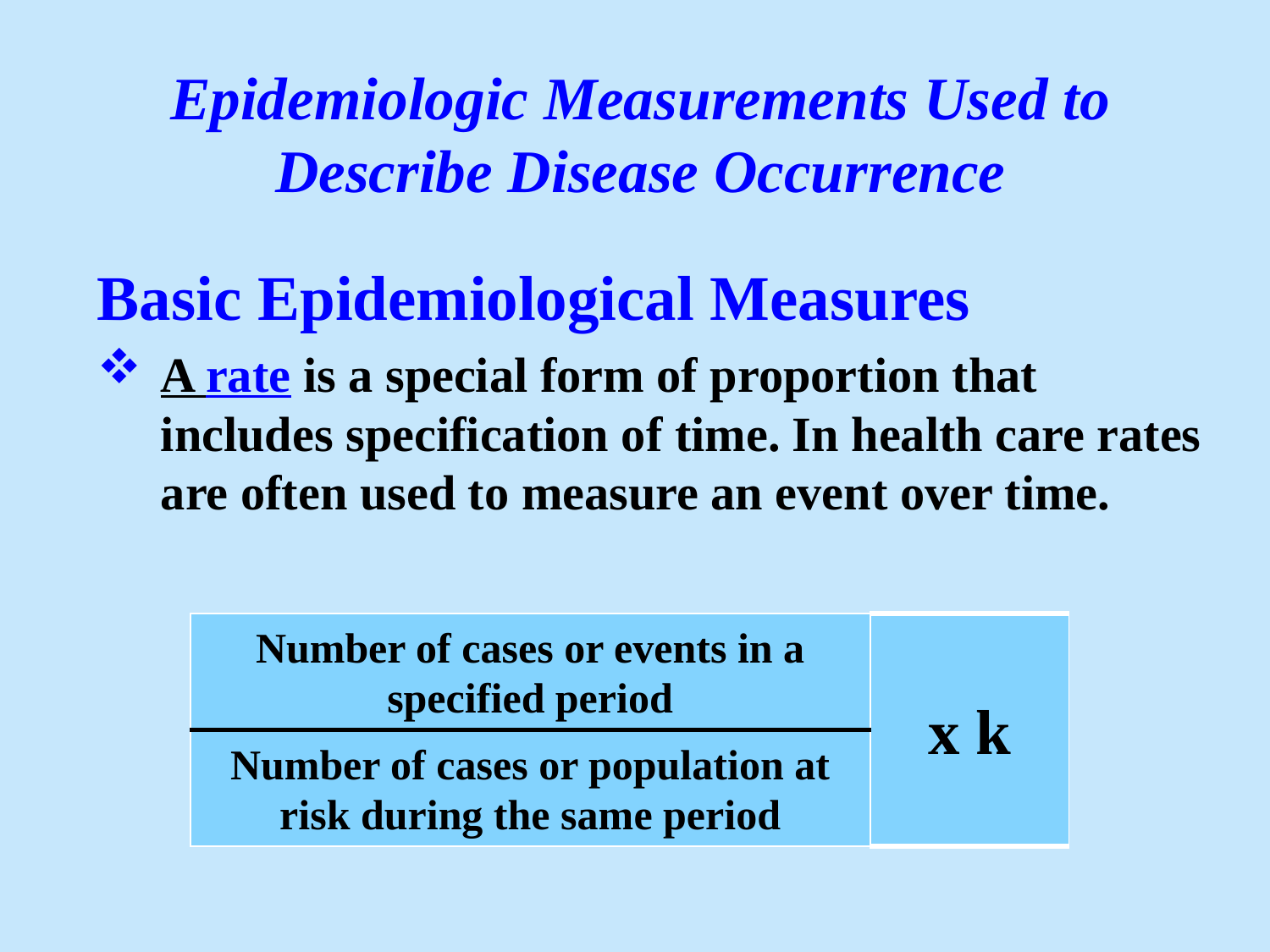

# Epidemiologic Measurements Used to Describe Disease Occurrence
Basic Epidemiological Measures
A rate is a special form of proportion that includes specification of time. In health care rates are often used to measure an event over time.

| Number of cases or events in a specified period | x k |
| --- | --- |
| Number of cases or population at risk during the same period |  |